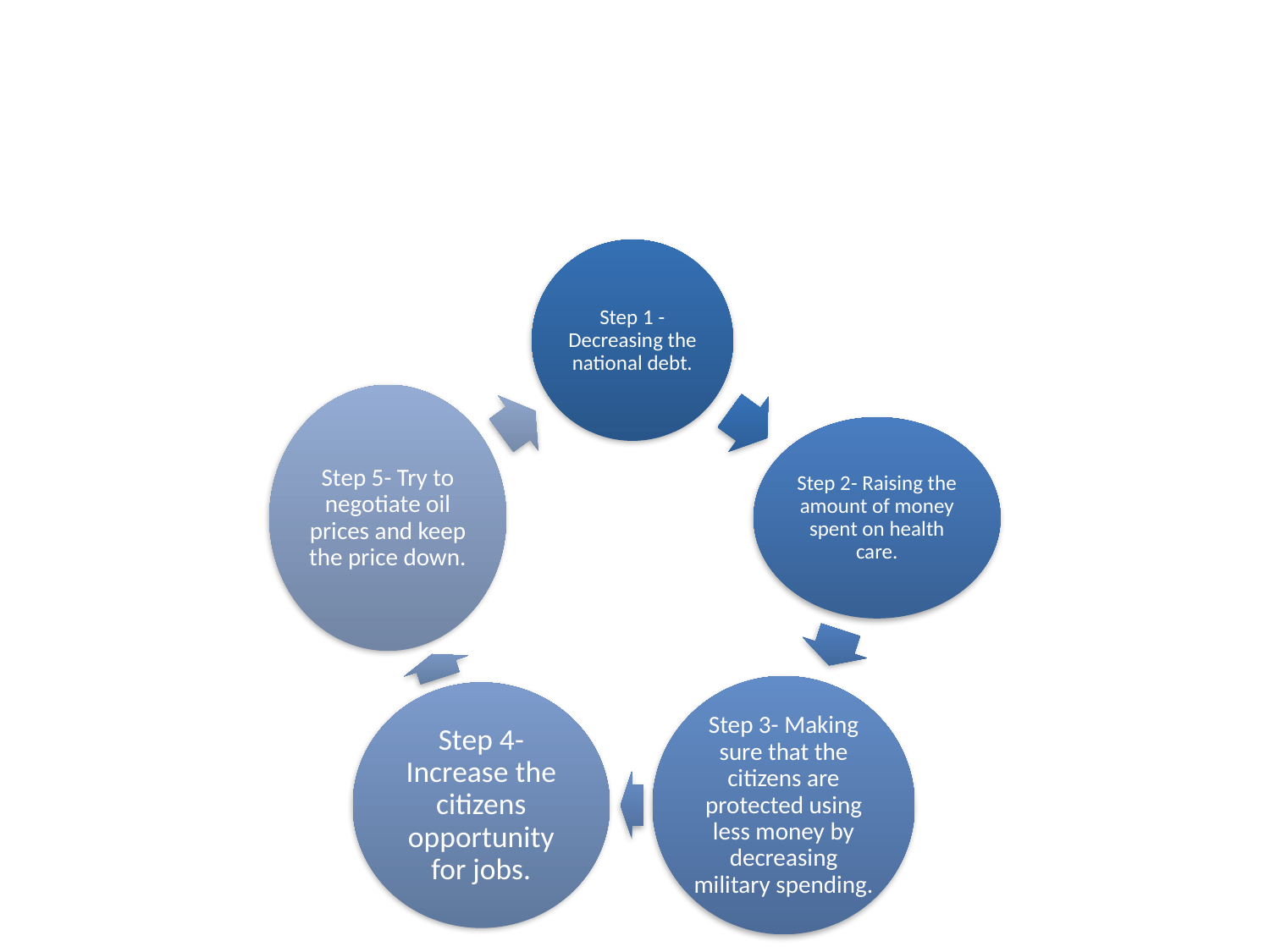

Step 1 -Decreasing the national debt.

Step 2- Raising the amount of money spent on health care.

Step 3- Making sure that the citizens are protected using less money by decreasing military spending.

Step 4-Increase the citizens opportunity for jobs.

Step 5- Try to negotiate oil prices and keep the price down.

#